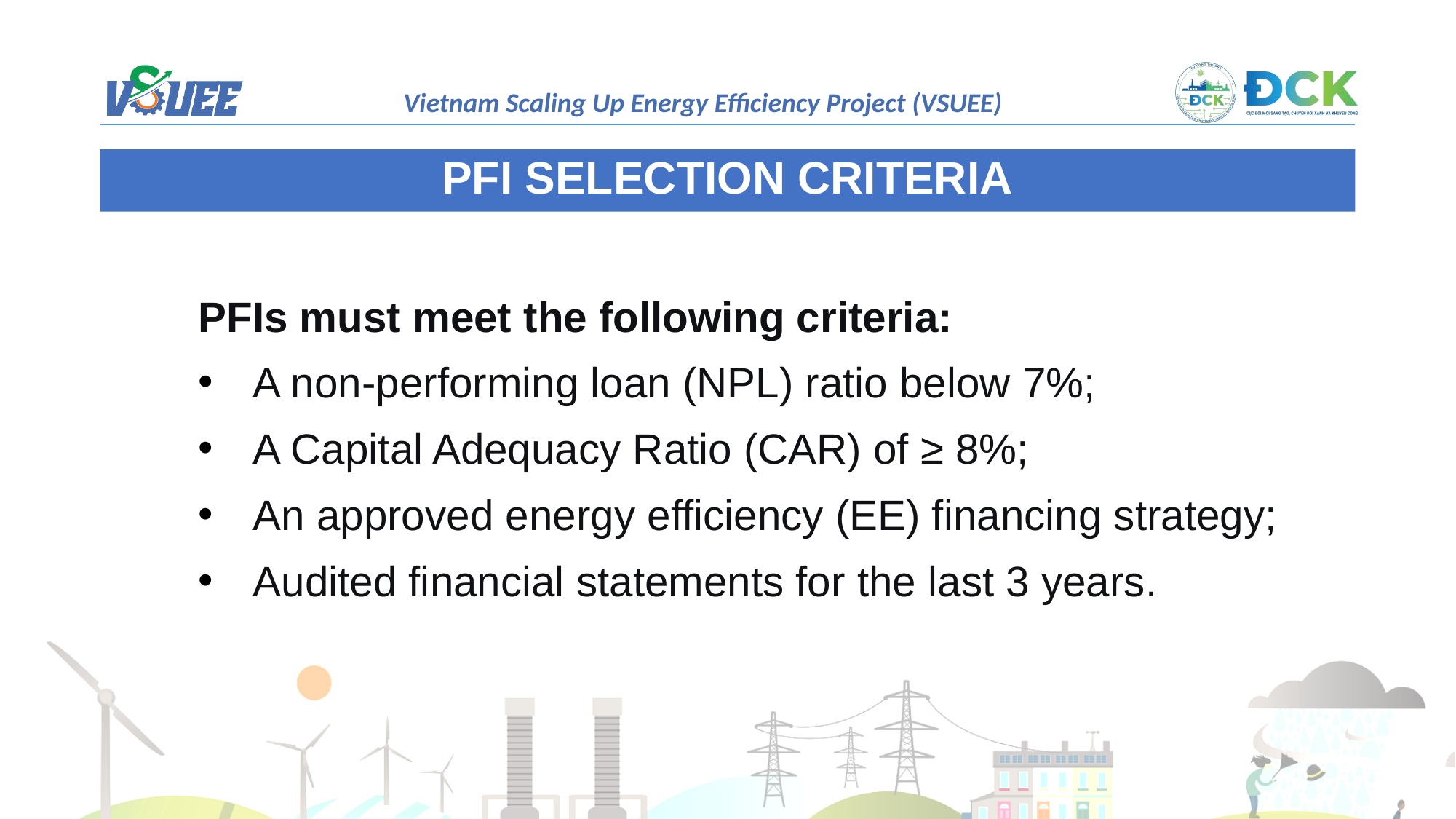

PFI SELECTION CRITERIA
PFIs must meet the following criteria:
A non-performing loan (NPL) ratio below 7%;
A Capital Adequacy Ratio (CAR) of ≥ 8%;
An approved energy efficiency (EE) financing strategy;
Audited financial statements for the last 3 years.